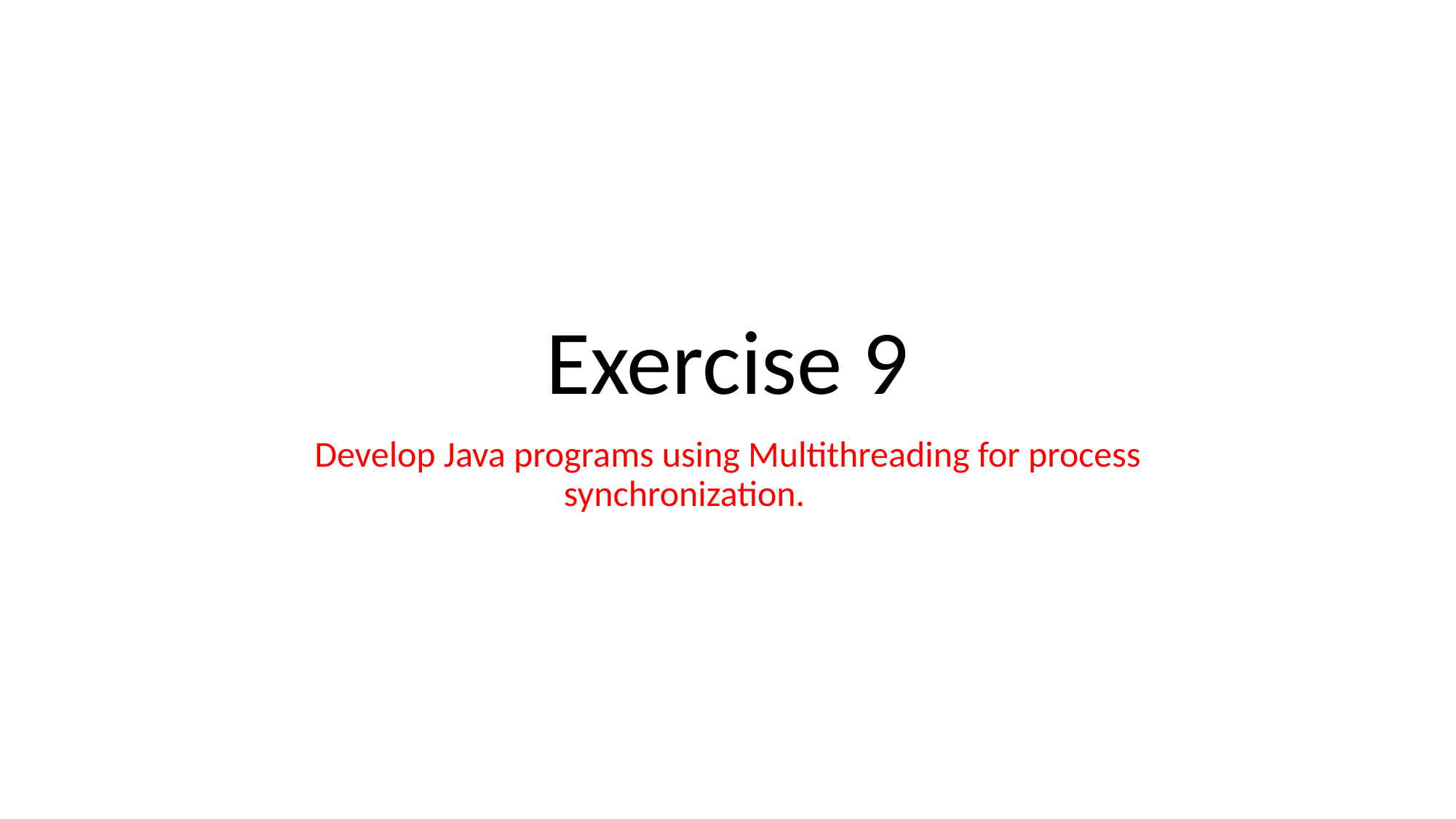

# Exercise 9
Develop Java programs using Multithreading for process synchronization.